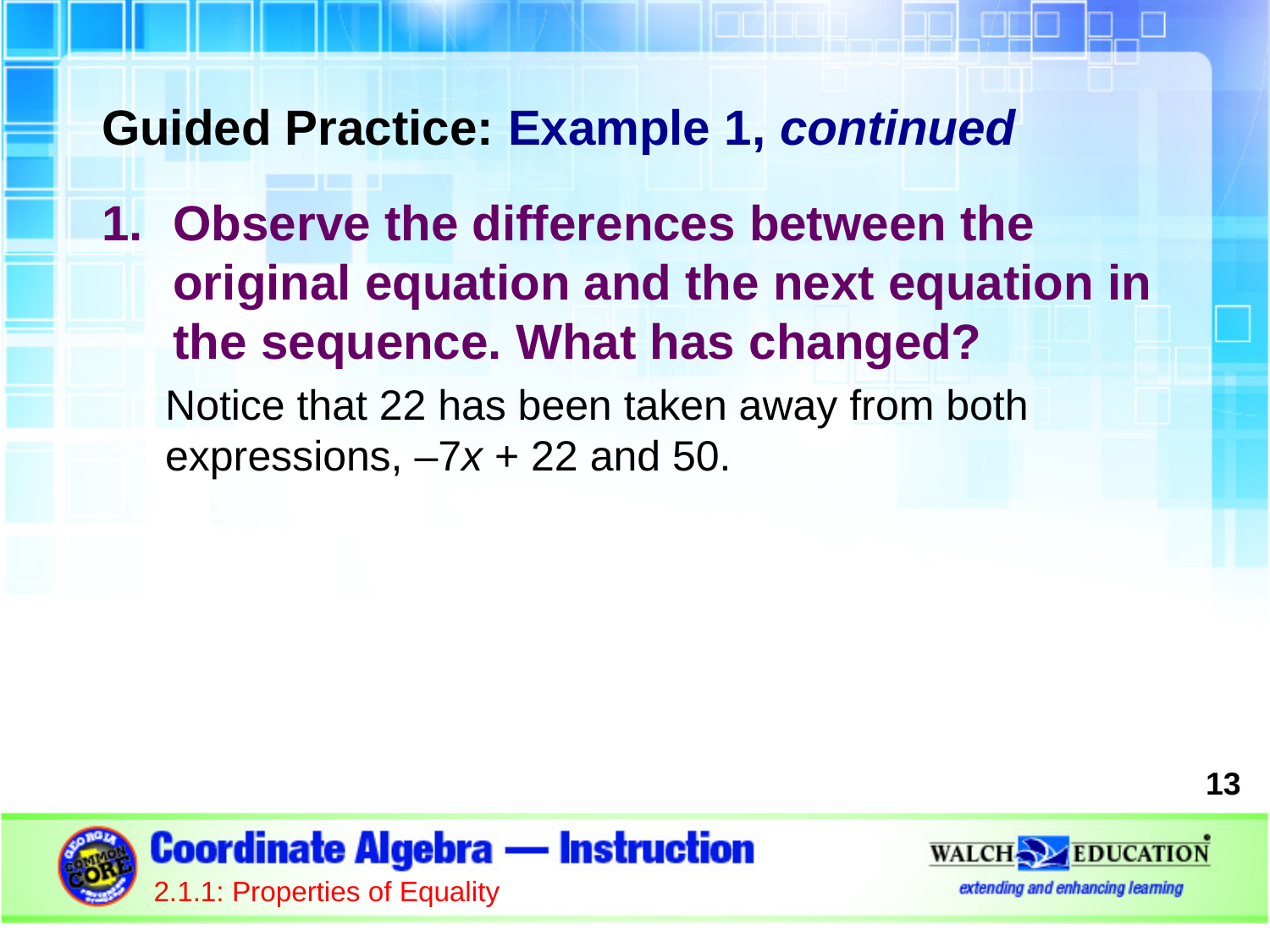

Guided Practice: Example 1, continued

Observe the differences between the original equation and the next equation in the sequence. What has changed?
Notice that 22 has been taken away from both expressions, –7x + 22 and 50.

13
2.1.1: Properties of Equality